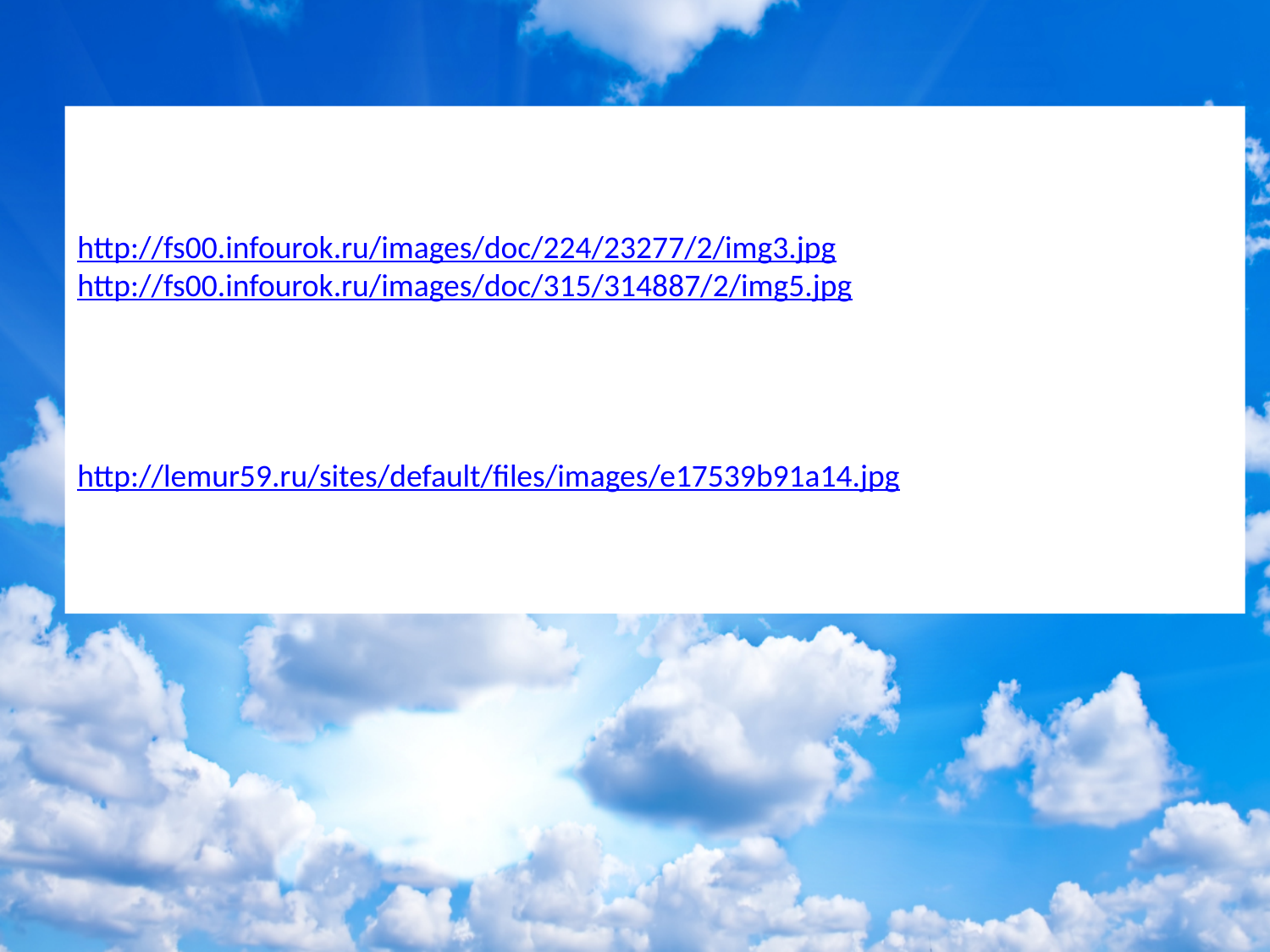

http://f4.mylove.ru/9_1bs5MzsY13ch7iK.jpg
http://mirkosmosa.ru/download/content/201510/image_561f65f5ce9060.48958268.jpg
http://goldkey.lpgzt.ru/photo/theme/26/15298/main.jpg
http://fs00.infourok.ru/images/doc/224/23277/2/img3.jpg
http://fs00.infourok.ru/images/doc/315/314887/2/img5.jpg
http://os1.i.ua/1/4/161570.jpg
Гагарин
http://www.neizvestniy-geniy.ru/images/works/photo/2013/07/971959_1.jpg корабль
http://www.bestwatch.ru/news/img/cosmos/pic226.jpg часы
http://lemur59.ru/sites/default/files/images/e17539b91a14.jpg Ю.Гагарин и Г.Титов
http://www.ccfeastwood.org/blog/wp-content/uploads/2013/05/blue-sky-background.jpg  фон